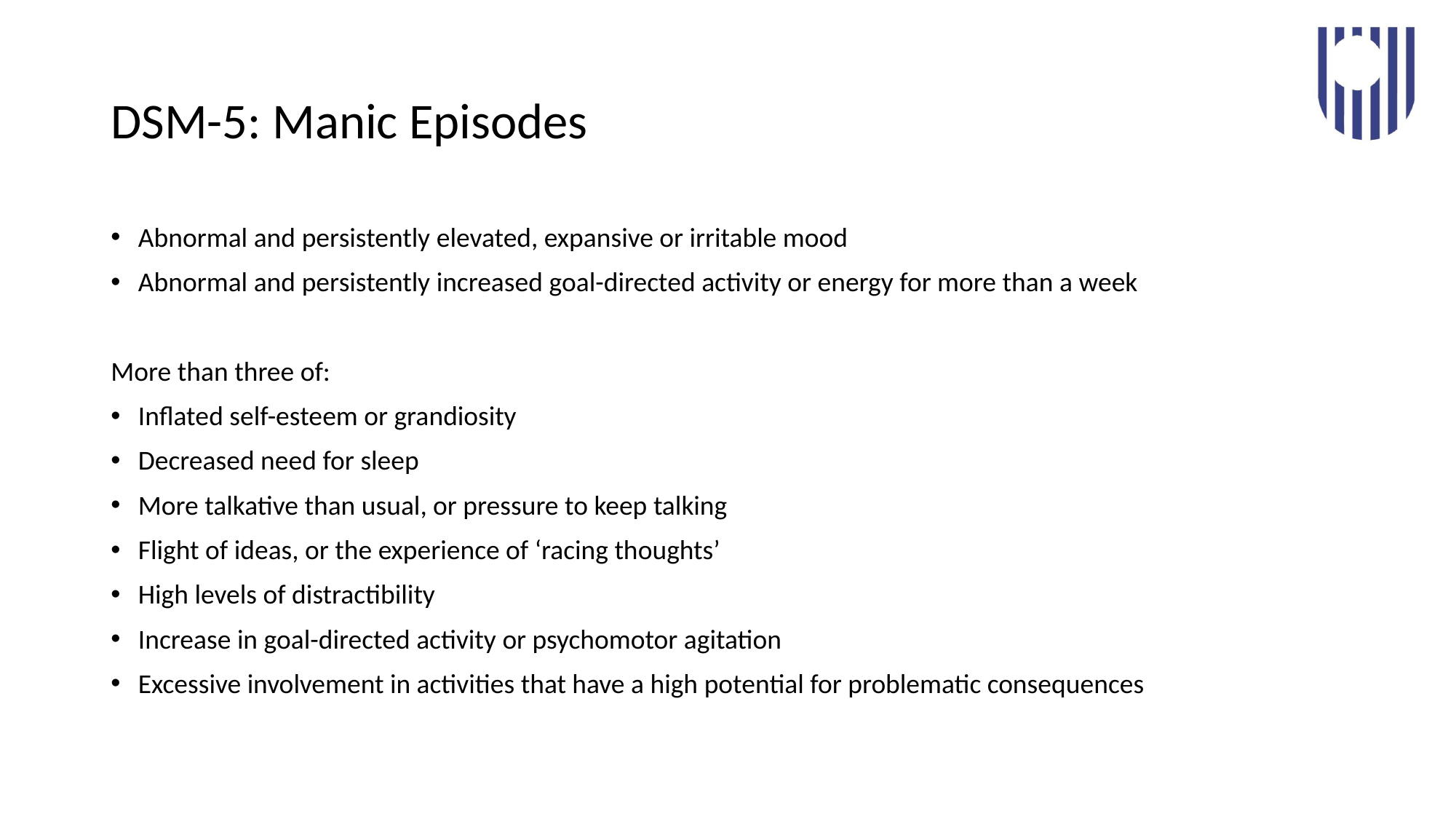

# DSM-5: Manic Episodes
Abnormal and persistently elevated, expansive or irritable mood
Abnormal and persistently increased goal-directed activity or energy for more than a week

More than three of:
Inflated self-esteem or grandiosity
Decreased need for sleep
More talkative than usual, or pressure to keep talking
Flight of ideas, or the experience of ‘racing thoughts’
High levels of distractibility
Increase in goal-directed activity or psychomotor agitation
Excessive involvement in activities that have a high potential for problematic consequences